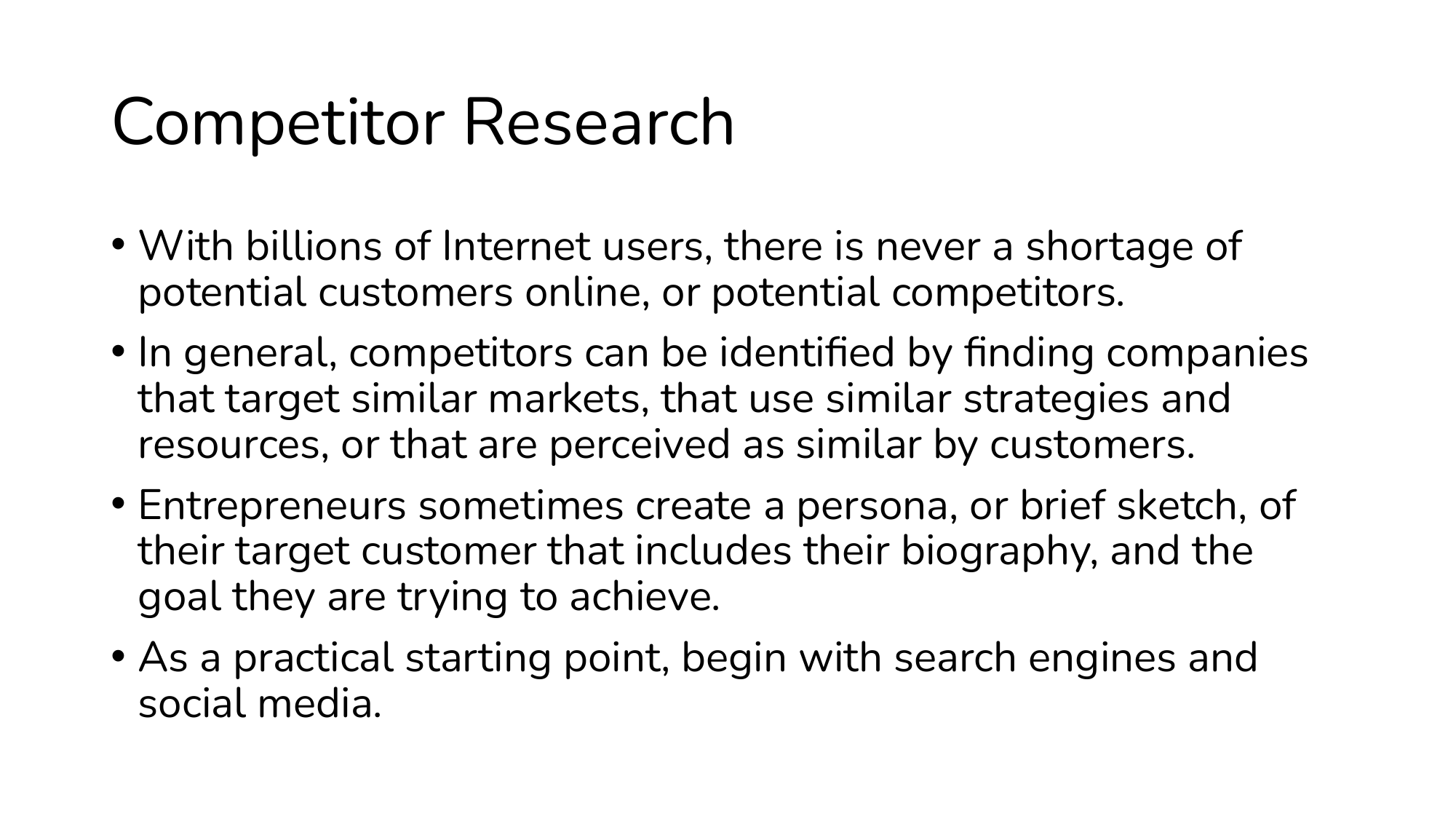

# Competitor Research
With billions of Internet users, there is never a shortage of potential customers online, or potential competitors.
In general, competitors can be identified by finding companies that target similar markets, that use similar strategies and resources, or that are perceived as similar by customers.
Entrepreneurs sometimes create a persona, or brief sketch, of their target customer that includes their biography, and the goal they are trying to achieve.
As a practical starting point, begin with search engines and social media.